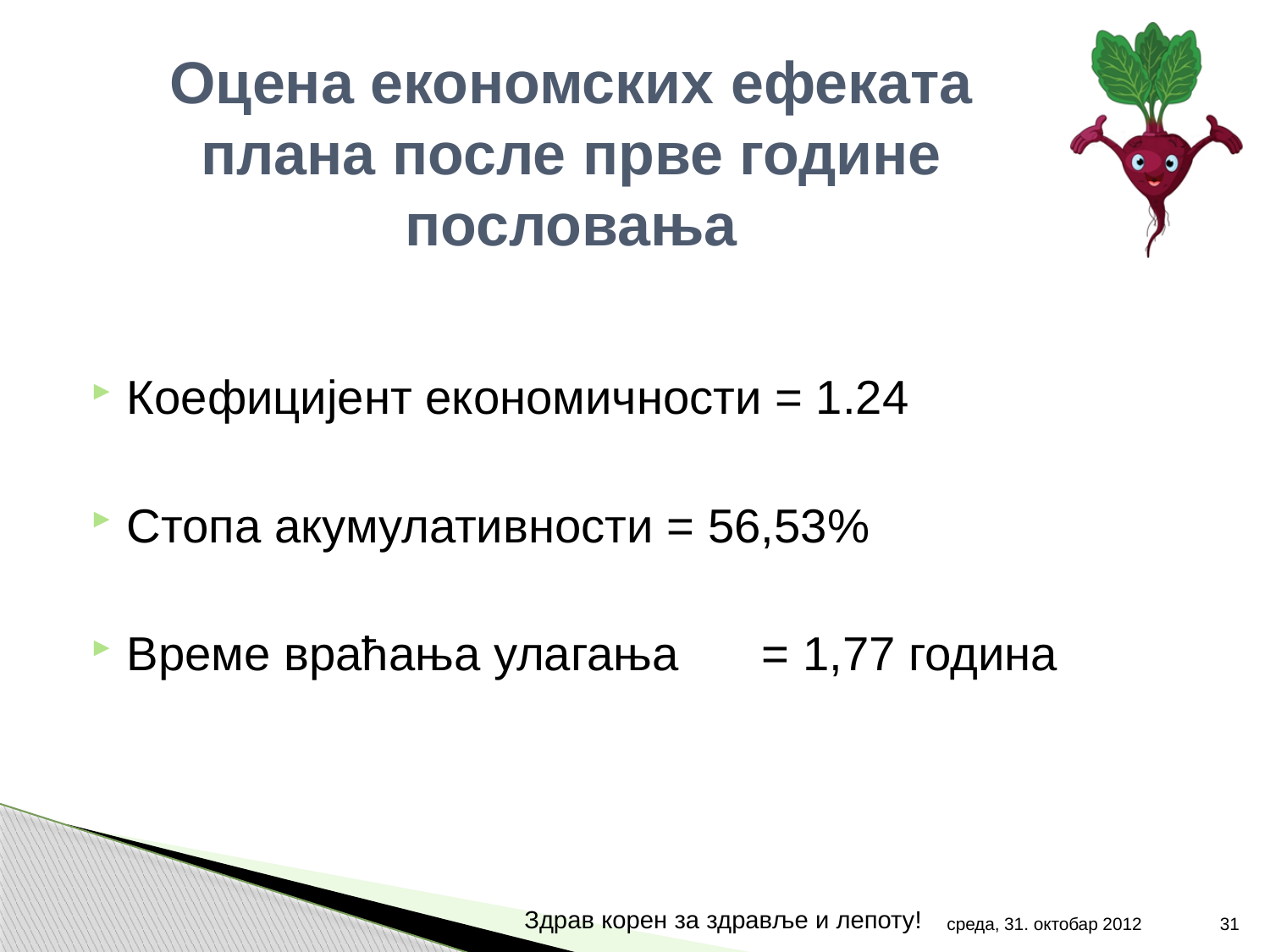

# Оцена економских ефеката плана после прве године пословања

Коефицијент економичности = 1.24

Стопа акумулативности = 56,53%

Време враћања улагања	= 1,77 годинa

Здрав корен за здравље и лепоту!
среда, 31. октобар 2012
31